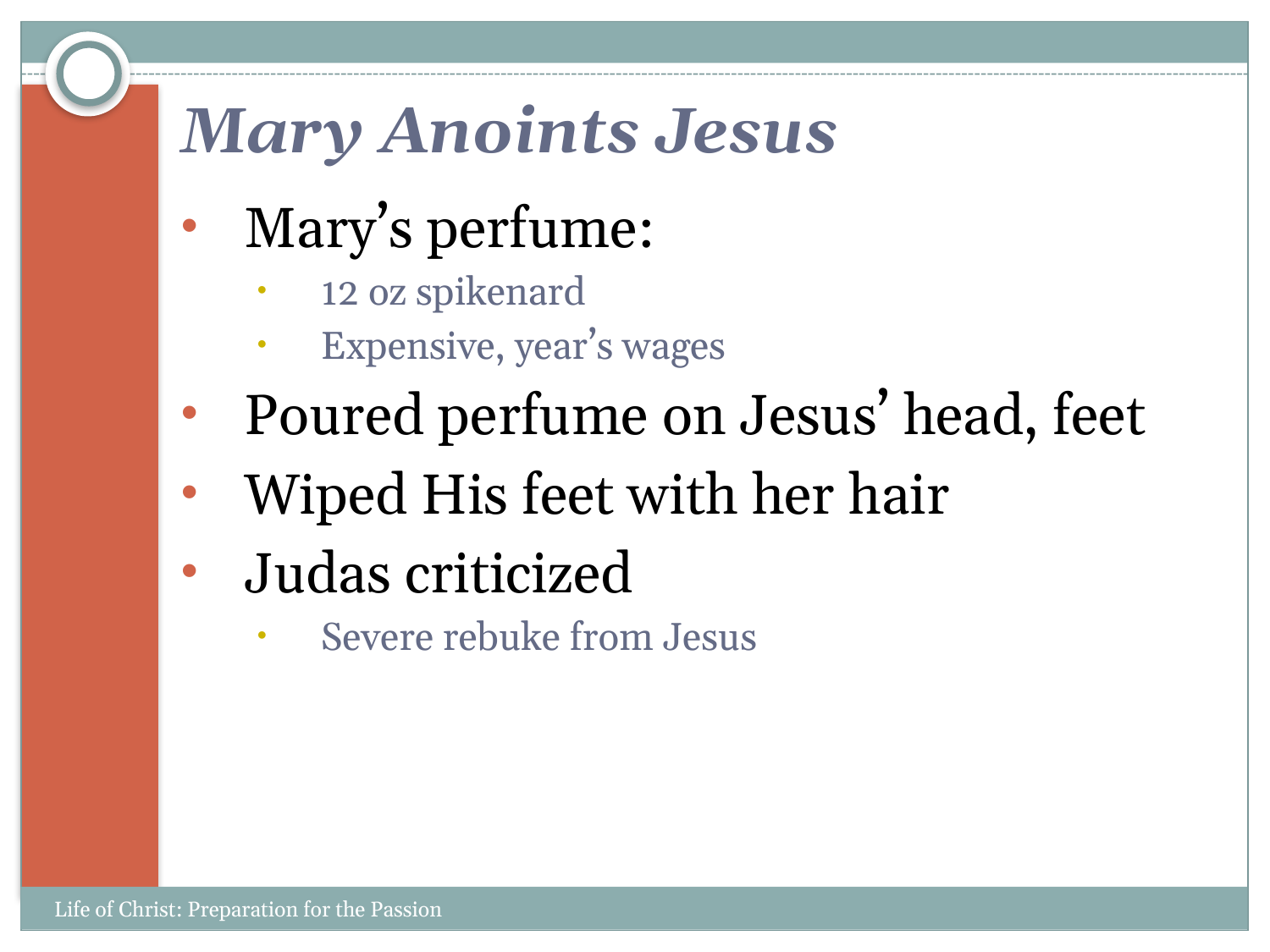

# Mary Anoints Jesus
Mary’s perfume:
12 oz spikenard
Expensive, year’s wages
Poured perfume on Jesus’ head, feet
Wiped His feet with her hair
Judas criticized
Severe rebuke from Jesus

Life of Christ: Preparation for the Passion